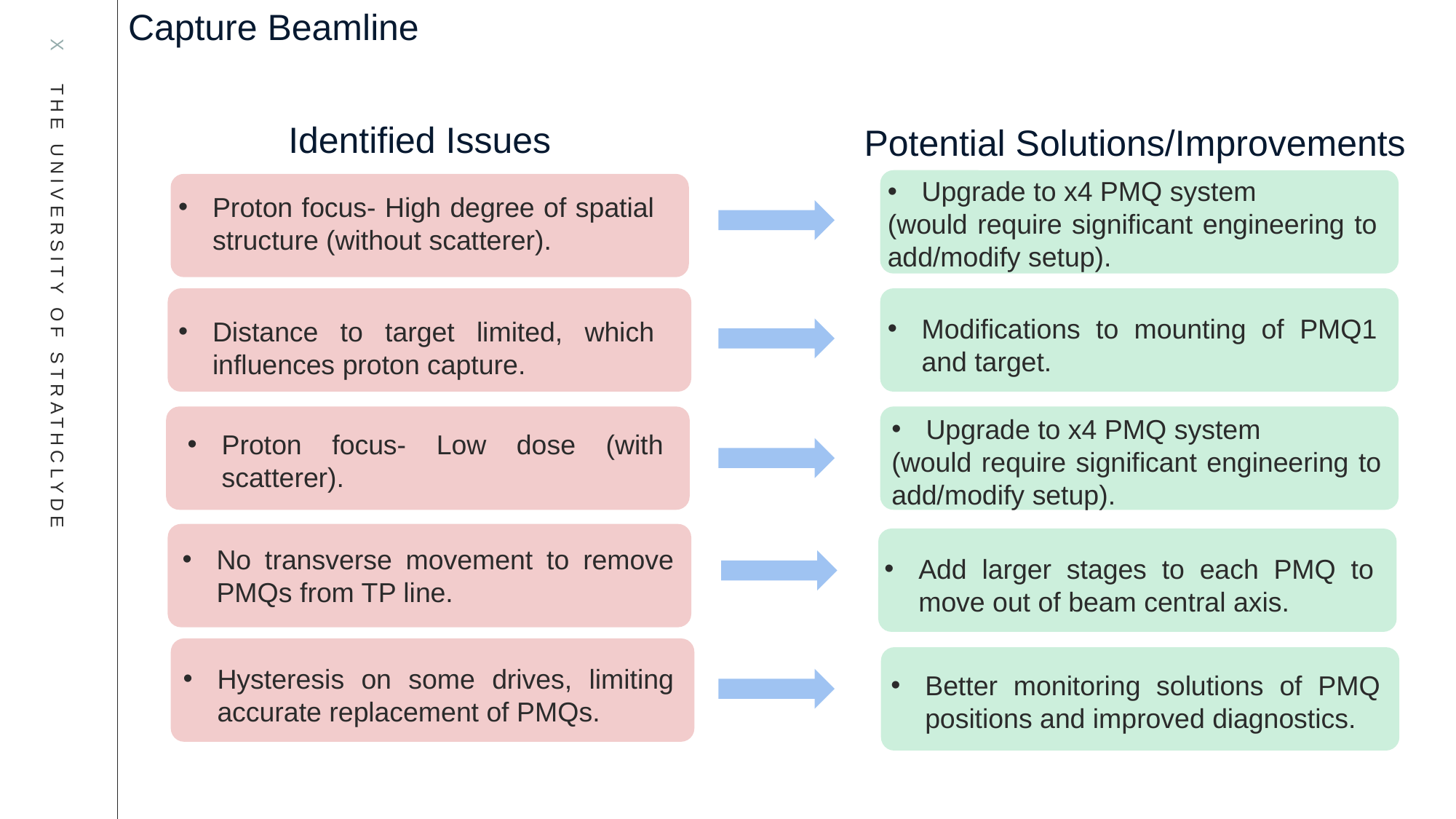

Capture Beamline

Identified Issues
Potential Solutions/Improvements

Upgrade to x4 PMQ system
(would require significant engineering to add/modify setup).

Proton focus- High degree of spatial structure (without scatterer).

Distance to target limited, which influences proton capture.

Modifications to mounting of PMQ1 and target.

Proton focus- Low dose (with scatterer).

Upgrade to x4 PMQ system
(would require significant engineering to add/modify setup).

No transverse movement to remove PMQs from TP line.

Add larger stages to each PMQ to move out of beam central axis.

Better monitoring solutions of PMQ positions and improved diagnostics.

Hysteresis on some drives, limiting accurate replacement of PMQs.